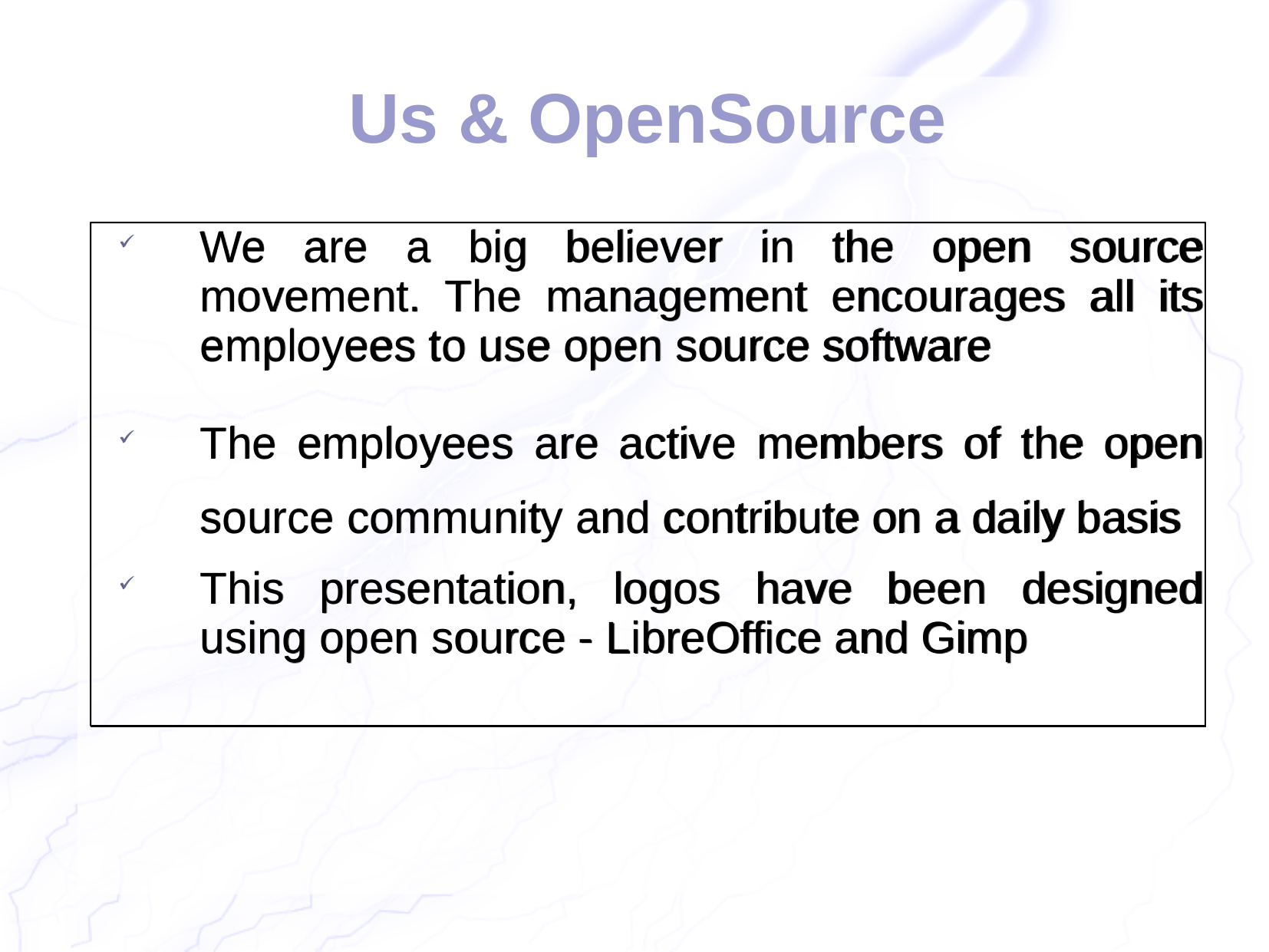

# Us & OpenSource
We are a big believer in the open source movement. The management encourages all its employees to use open source software
The employees are active members of the open source community and contribute on a daily basis
This presentation, logos have been designed using open source - LibreOffice and Gimp